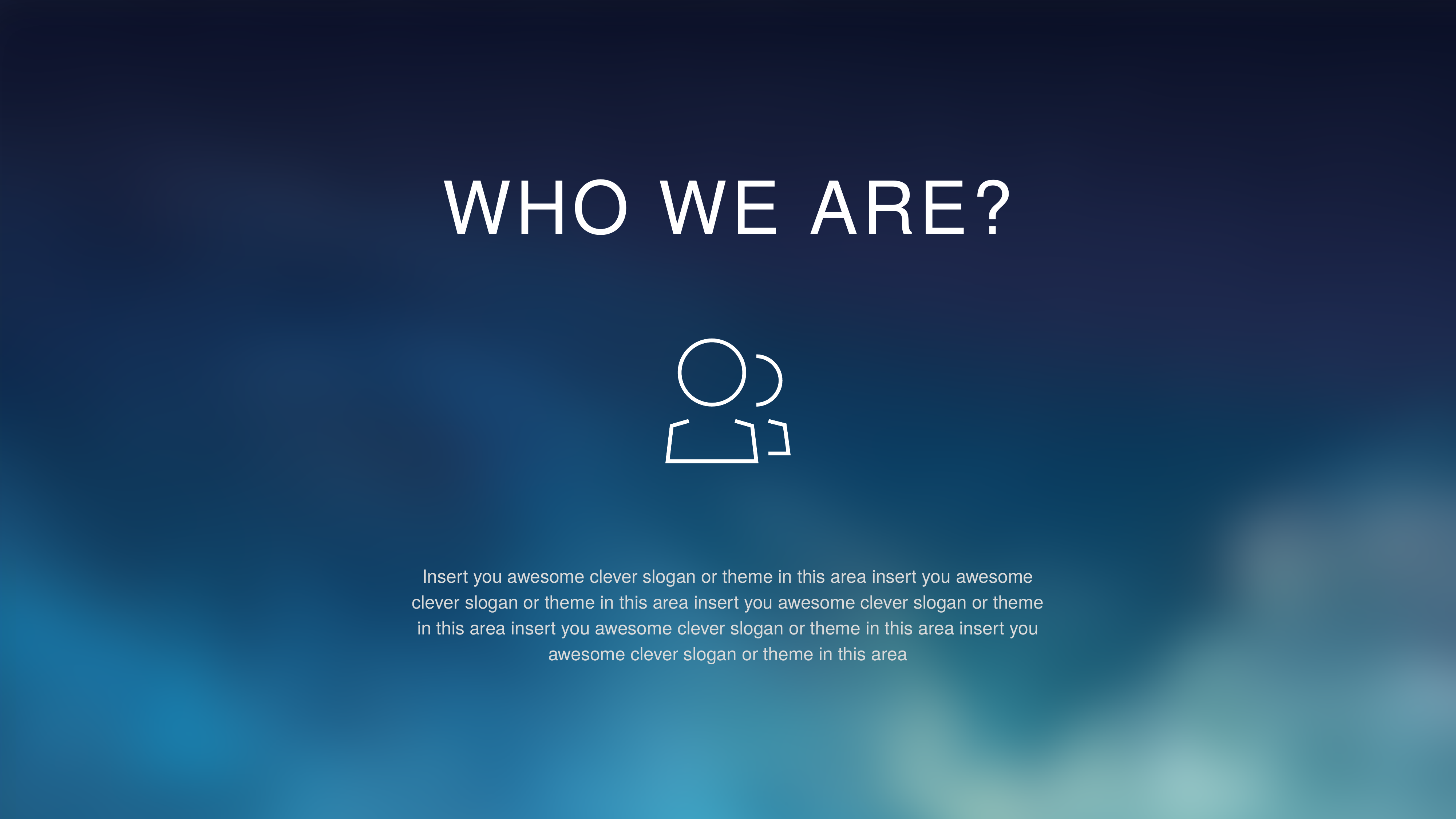

WHO WE ARE?

Insert you awesome clever slogan or theme in this area insert you awesome clever slogan or theme in this area insert you awesome clever slogan or theme in this area insert you awesome clever slogan or theme in this area insert you awesome clever slogan or theme in this area